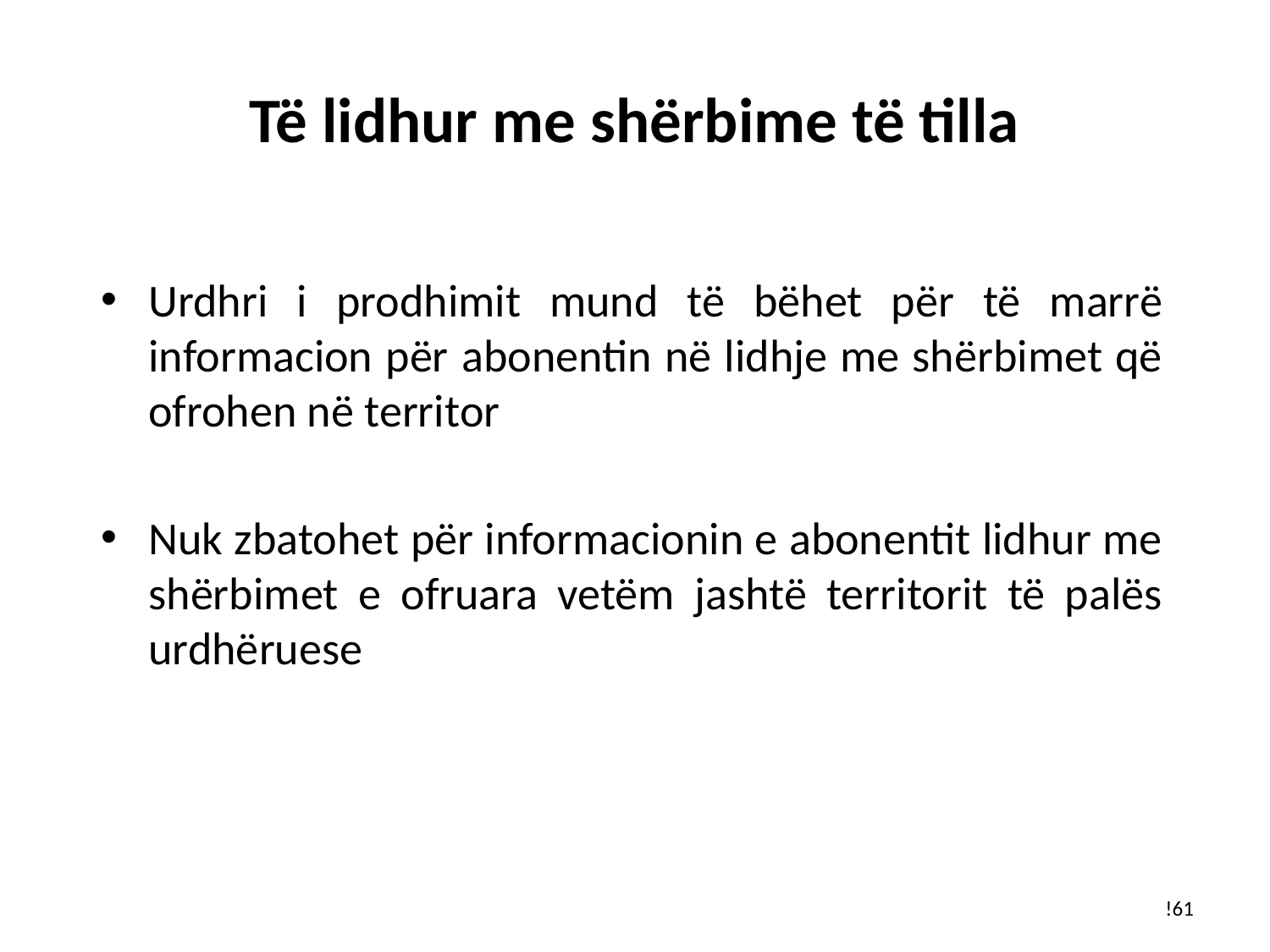

# Të lidhur me shërbime të tilla
Urdhri i prodhimit mund të bëhet për të marrë informacion për abonentin në lidhje me shërbimet që ofrohen në territor

Nuk zbatohet për informacionin e abonentit lidhur me shërbimet e ofruara vetëm jashtë territorit të palës urdhëruese
!61